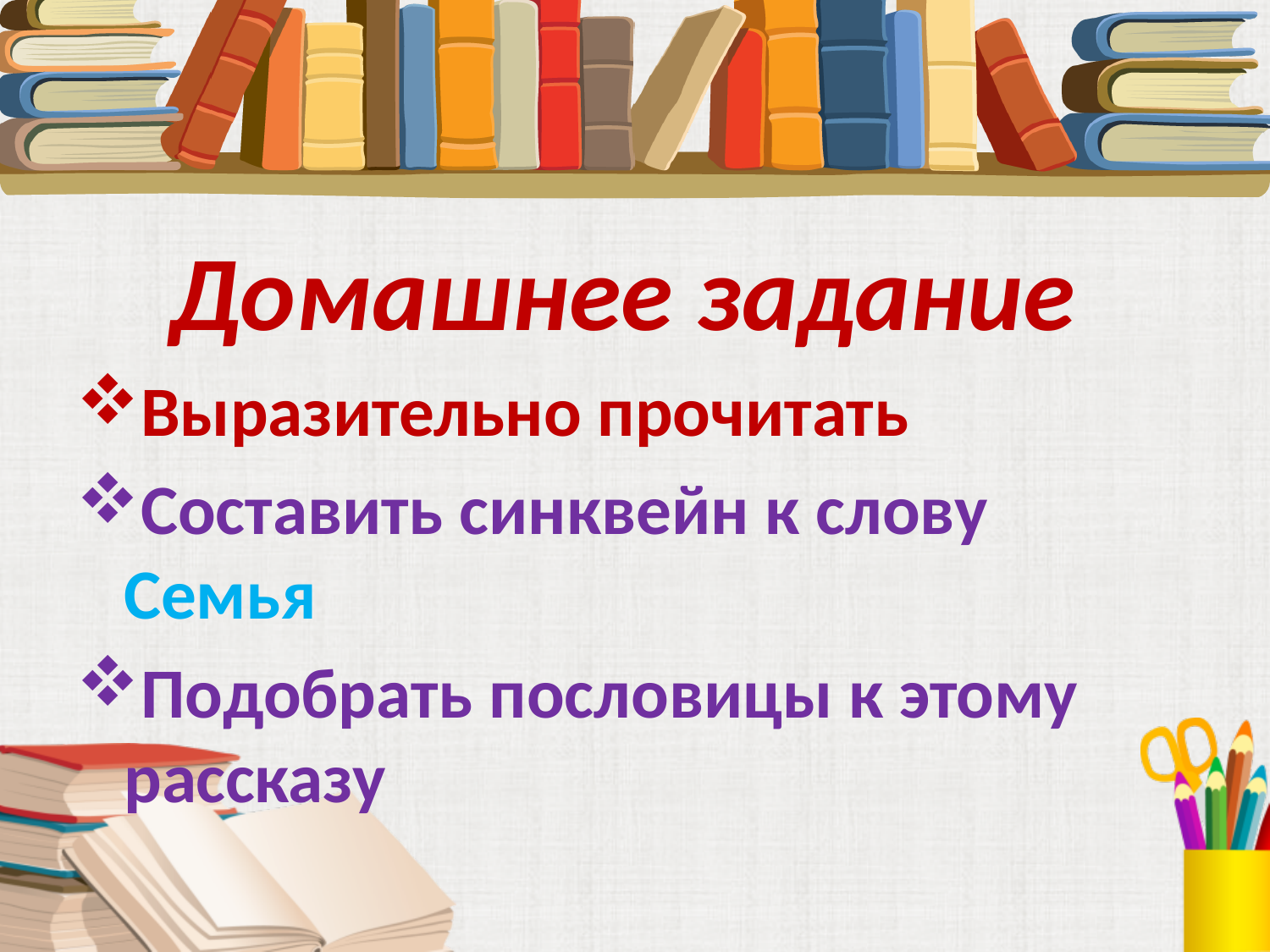

#
Домашнее задание
Выразительно прочитать
Составить синквейн к слову      	Семья
Подобрать пословицы к этому рассказу